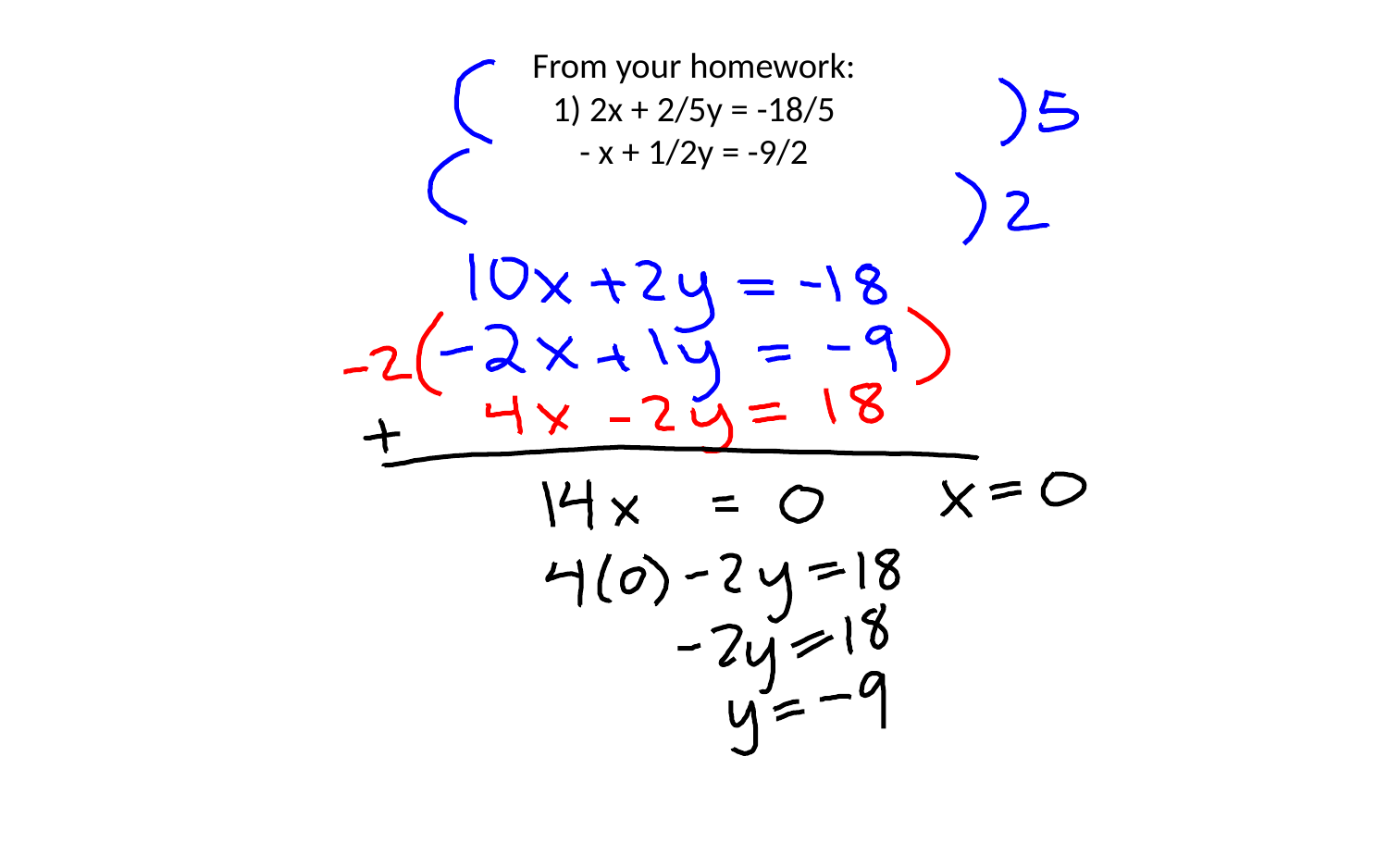

# From your homework: 1) 2x + 2/5y = -18/5 - x + 1/2y = -9/2